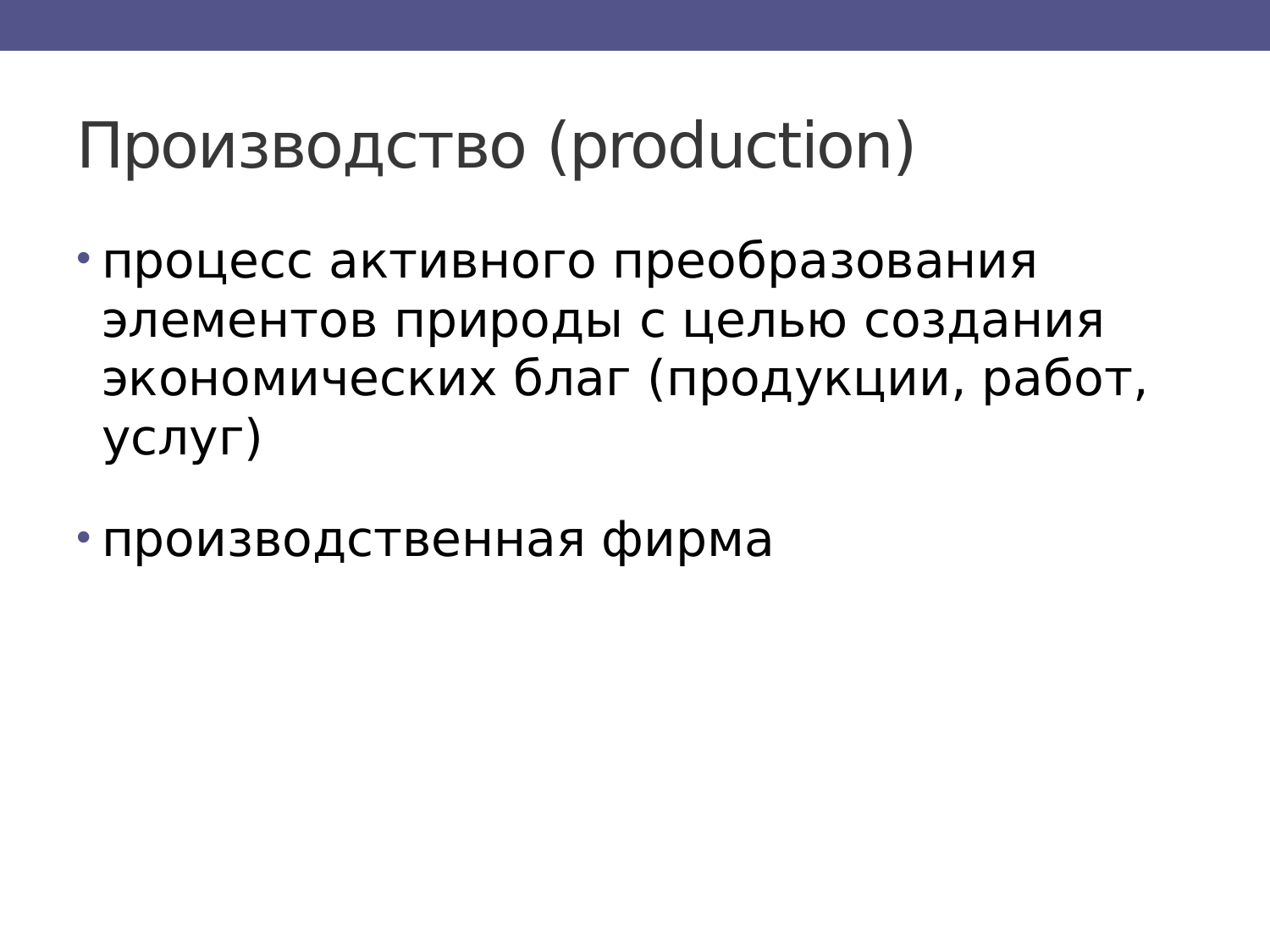

# Производство (production)
процесс активного преобразования элементов природы с целью создания экономических благ (продукции, работ, услуг)
производственная фирма